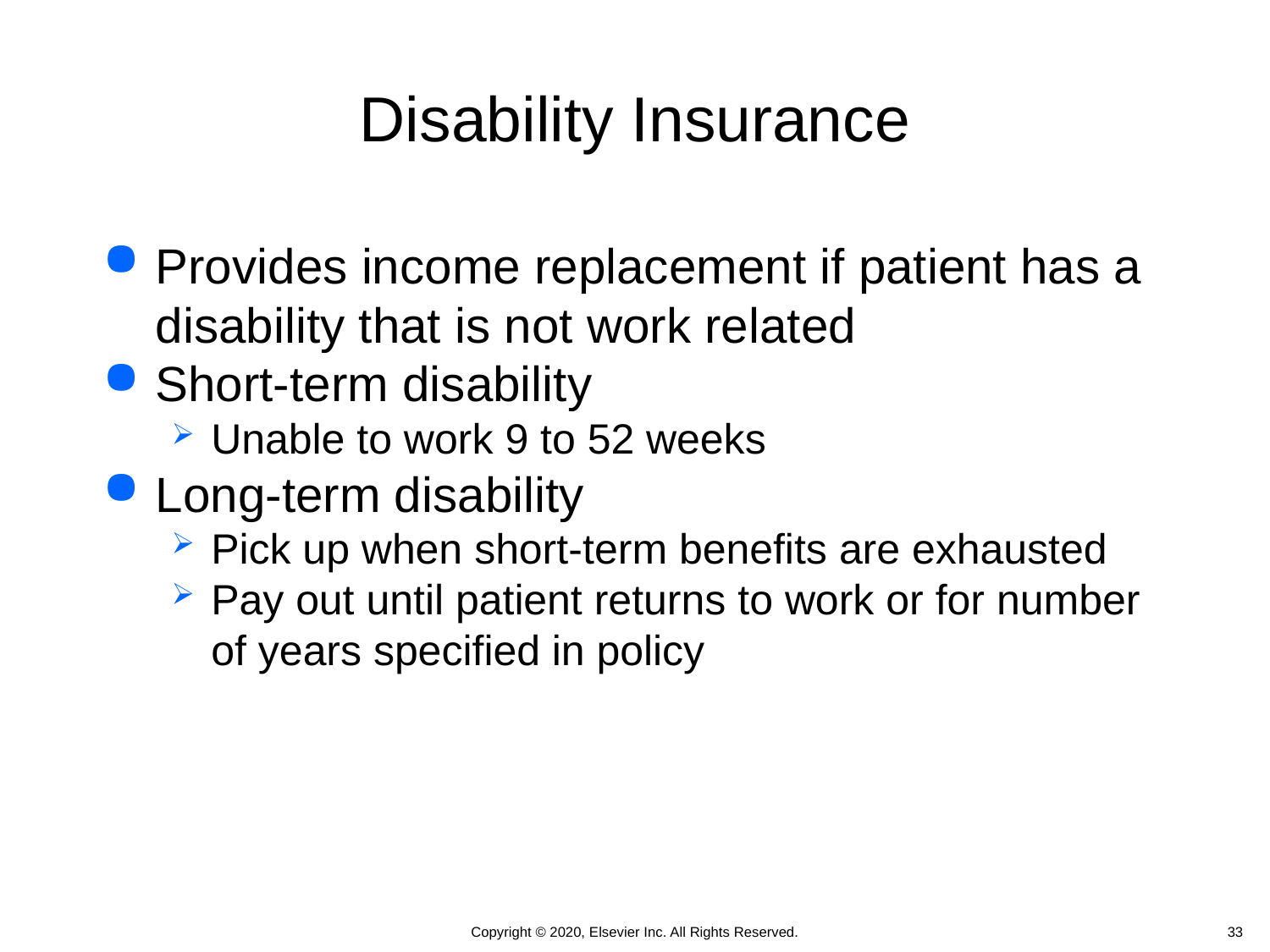

# Disability Insurance
Provides income replacement if patient has a disability that is not work related
Short-term disability
Unable to work 9 to 52 weeks
Long-term disability
Pick up when short-term benefits are exhausted
Pay out until patient returns to work or for number of years specified in policy
 33